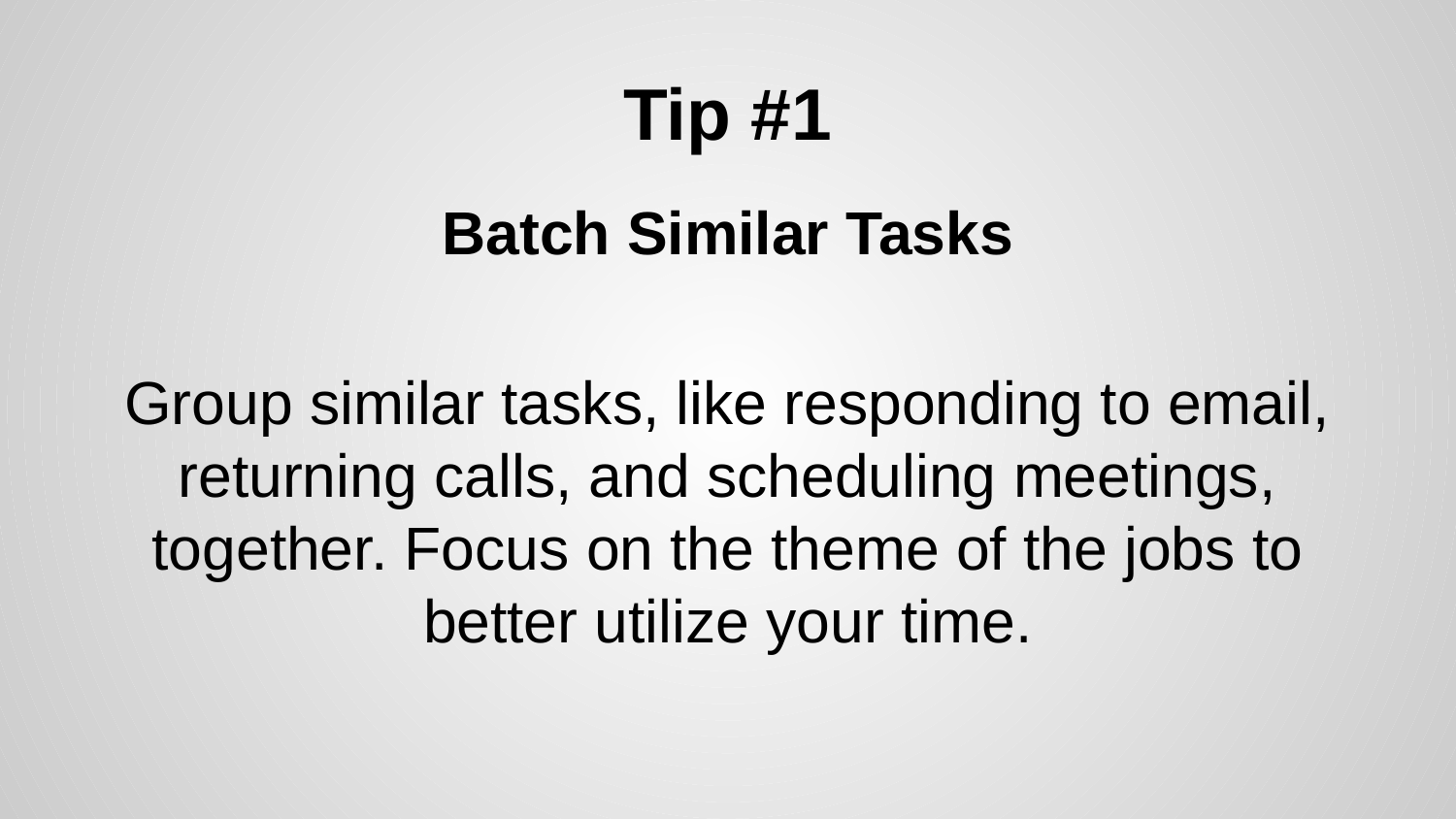

# Tip #1
Batch Similar Tasks

Group similar tasks, like responding to email, returning calls, and scheduling meetings, together. Focus on the theme of the jobs to better utilize your time.